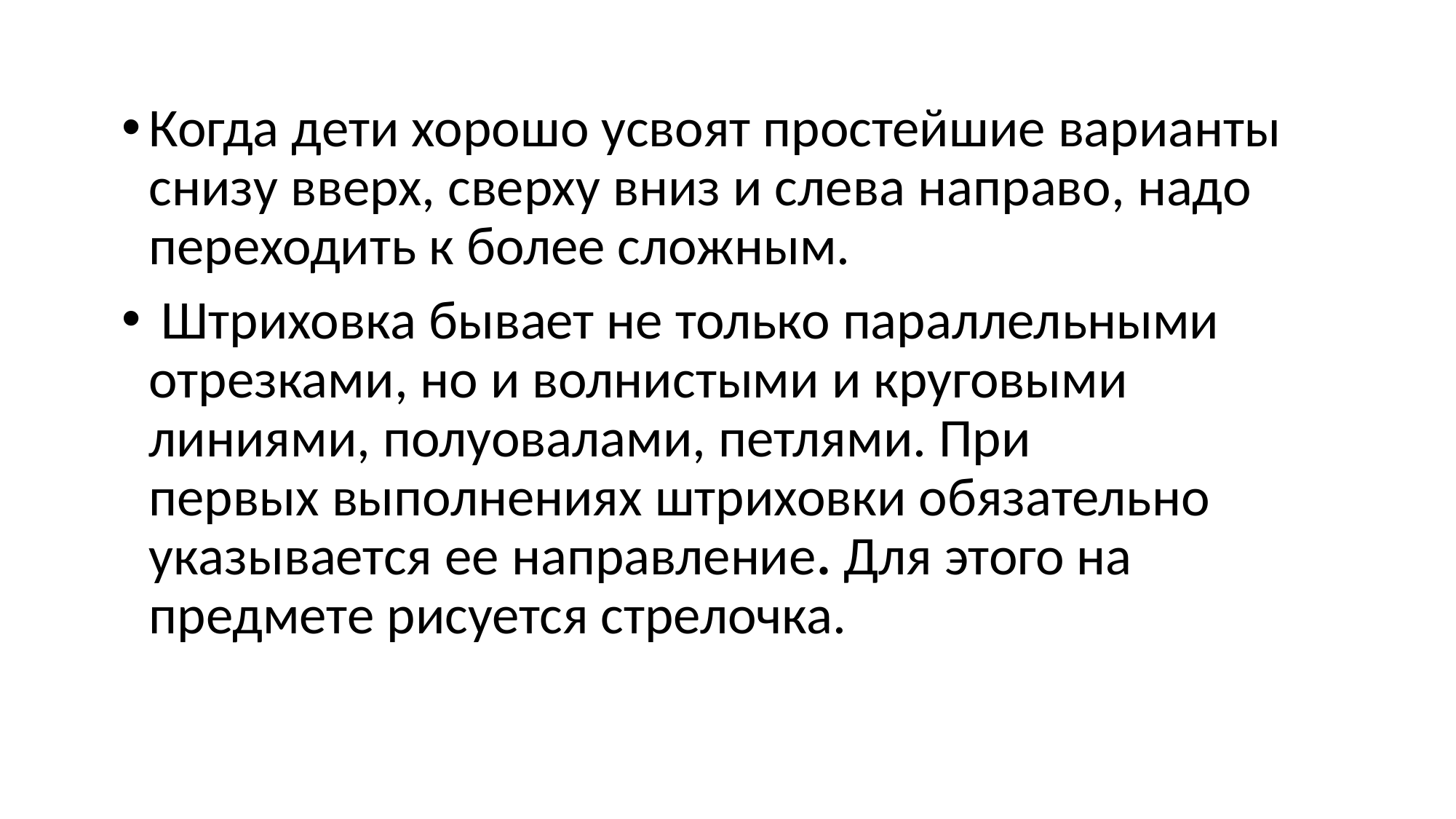

Когда дети хорошо усвоят простейшие варианты снизу вверх, сверху вниз и слева направо, надо переходить к более сложным.
 Штриховка бывает не только параллельными отрезками, но и волнистыми и круговыми линиями, полуовалами, петлями. При первых выполнениях штриховки обязательно указывается ее направление. Для этого на предмете рисуется стрелочка.